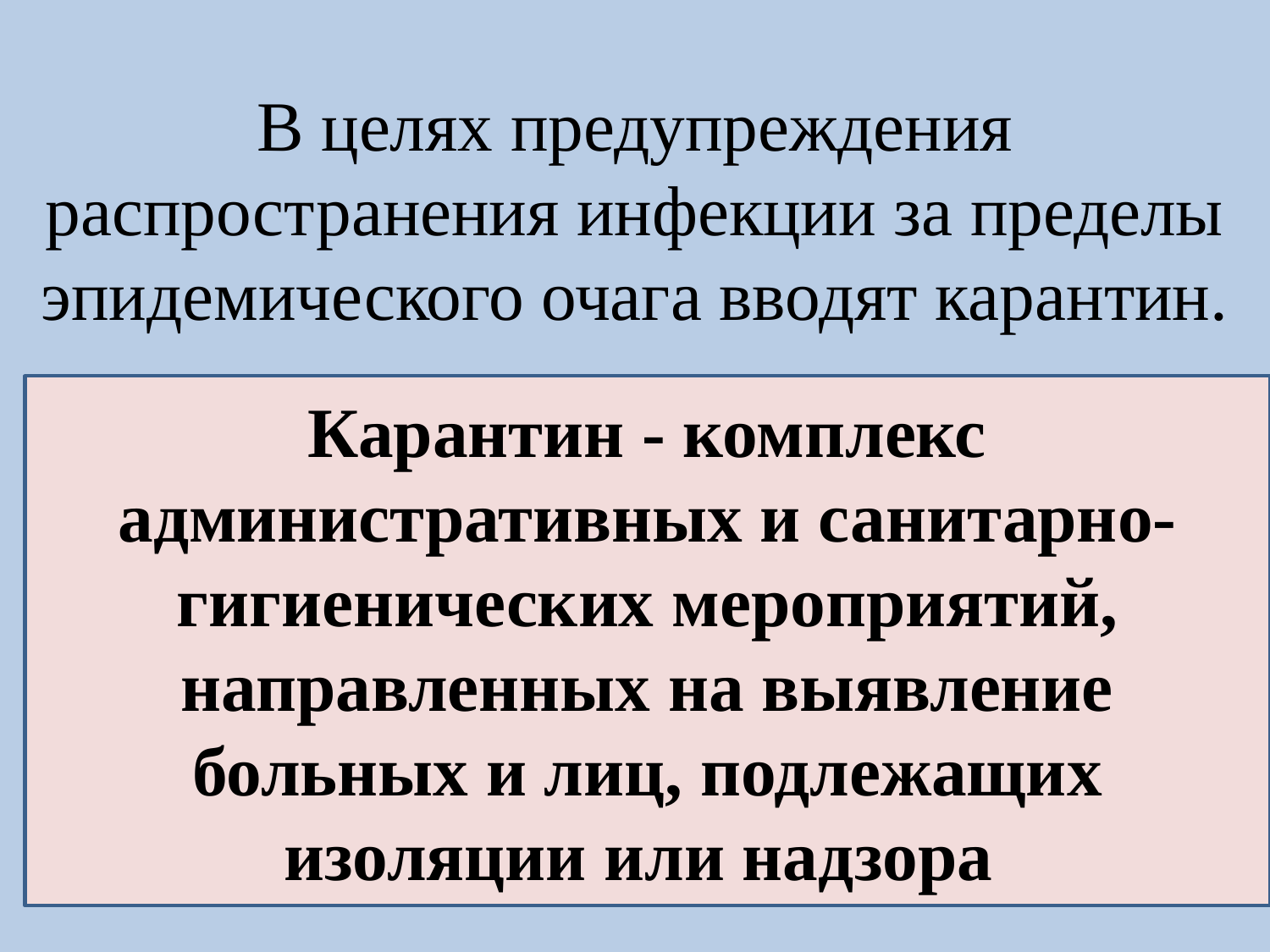

# В целях предупреждения распространения инфекции за пределы эпидемического очага вводят карантин.
Карантин - комплекс административных и санитарно-гигиенических мероприятий, направленных на выявление больных и лиц, подлежащих изоляции или надзора